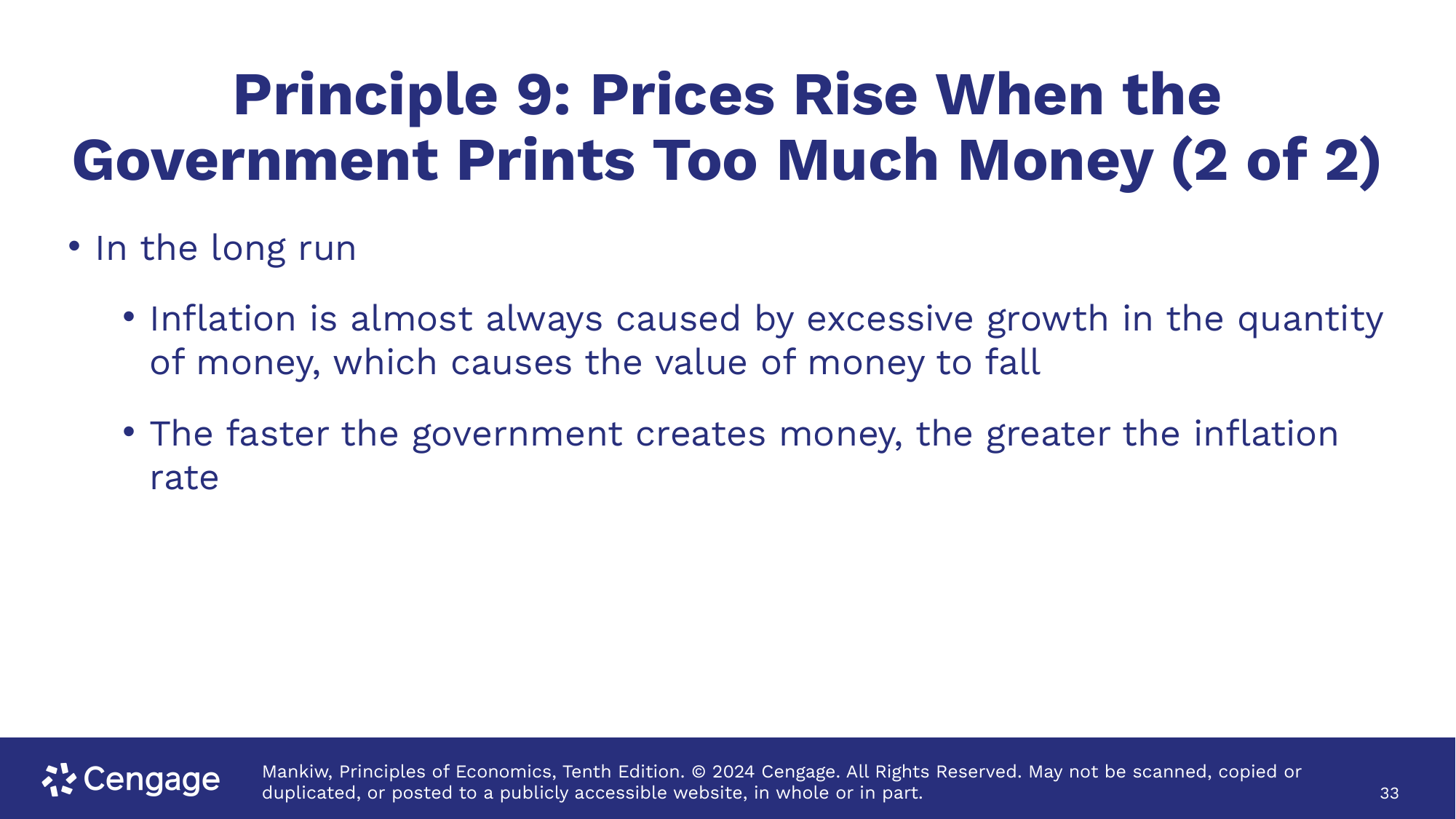

# Principle 9: Prices Rise When the Government Prints Too Much Money (2 of 2)
In the long run
Inflation is almost always caused by excessive growth in the quantity of money, which causes the value of money to fall
The faster the government creates money, the greater the inflation rate